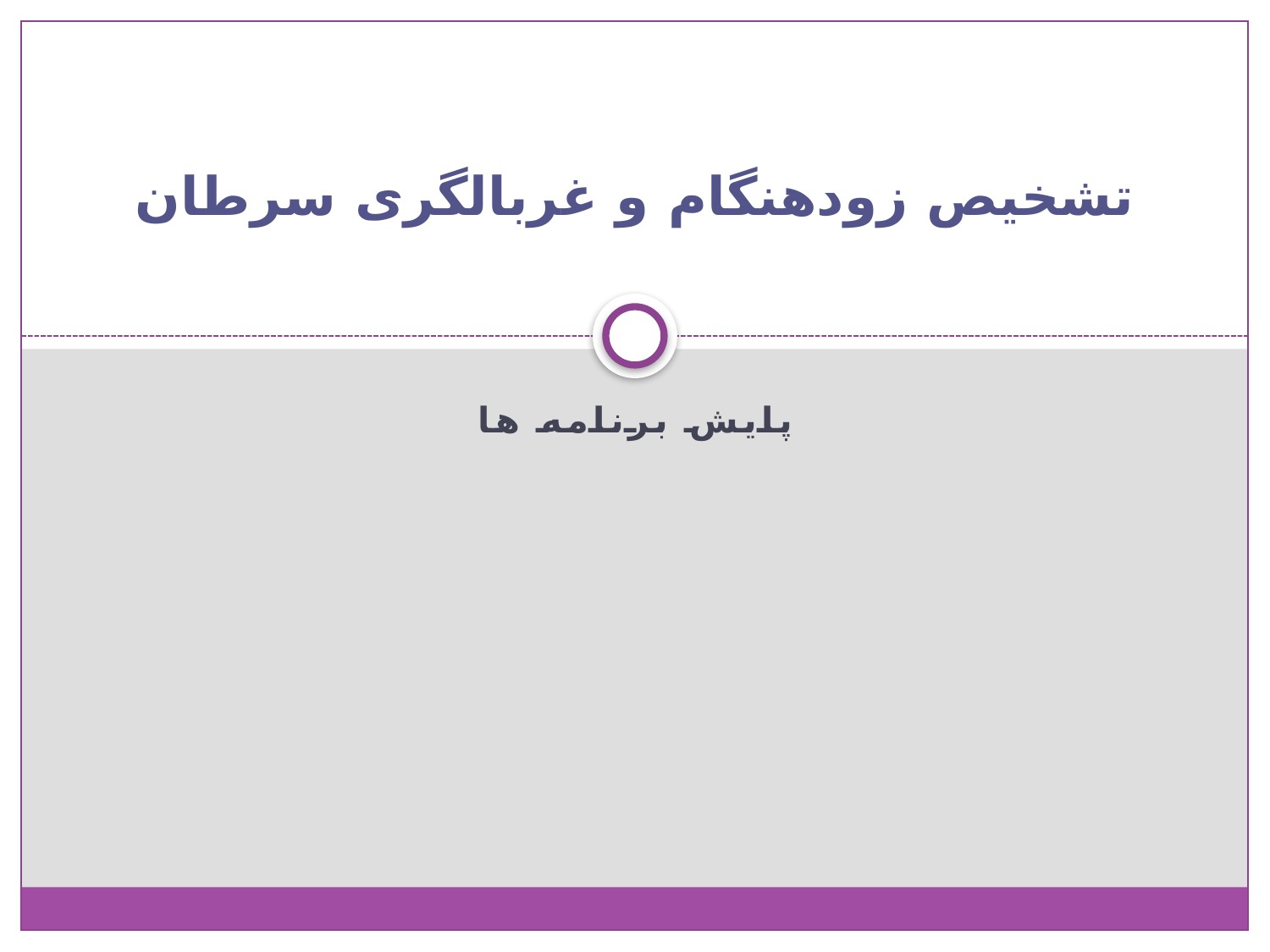

# تشخیص زودهنگام و غربالگری سرطان
پایش برنامه ها